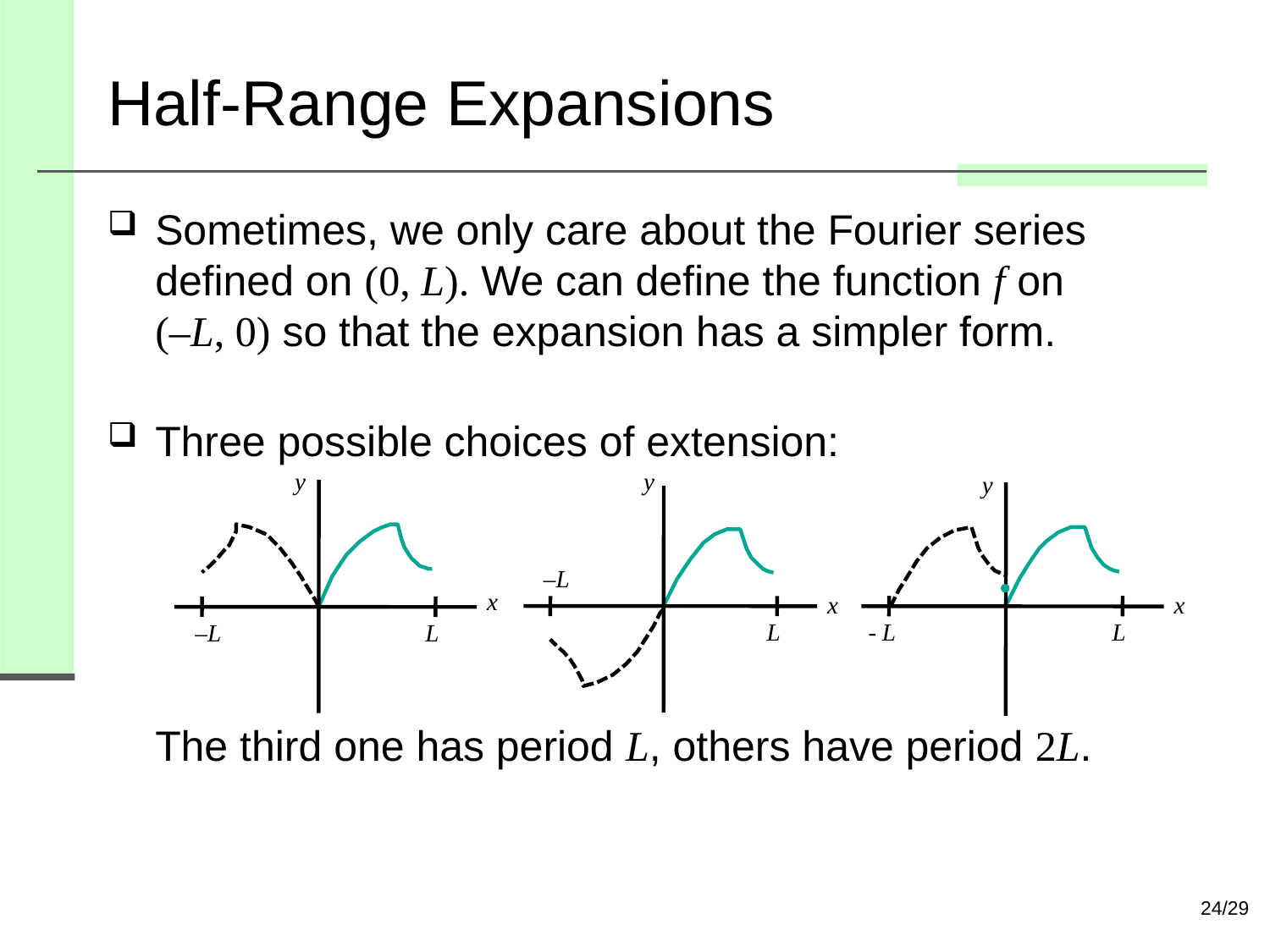

# Half-Range Expansions
Sometimes, we only care about the Fourier series defined on (0, L). We can define the function f on
(–L, 0) so that the expansion has a simpler form.
Three possible choices of extension:
The third one has period L, others have period 2L.
y
y
y

–L
x
x
x

L
-
L
L
–L
L

24